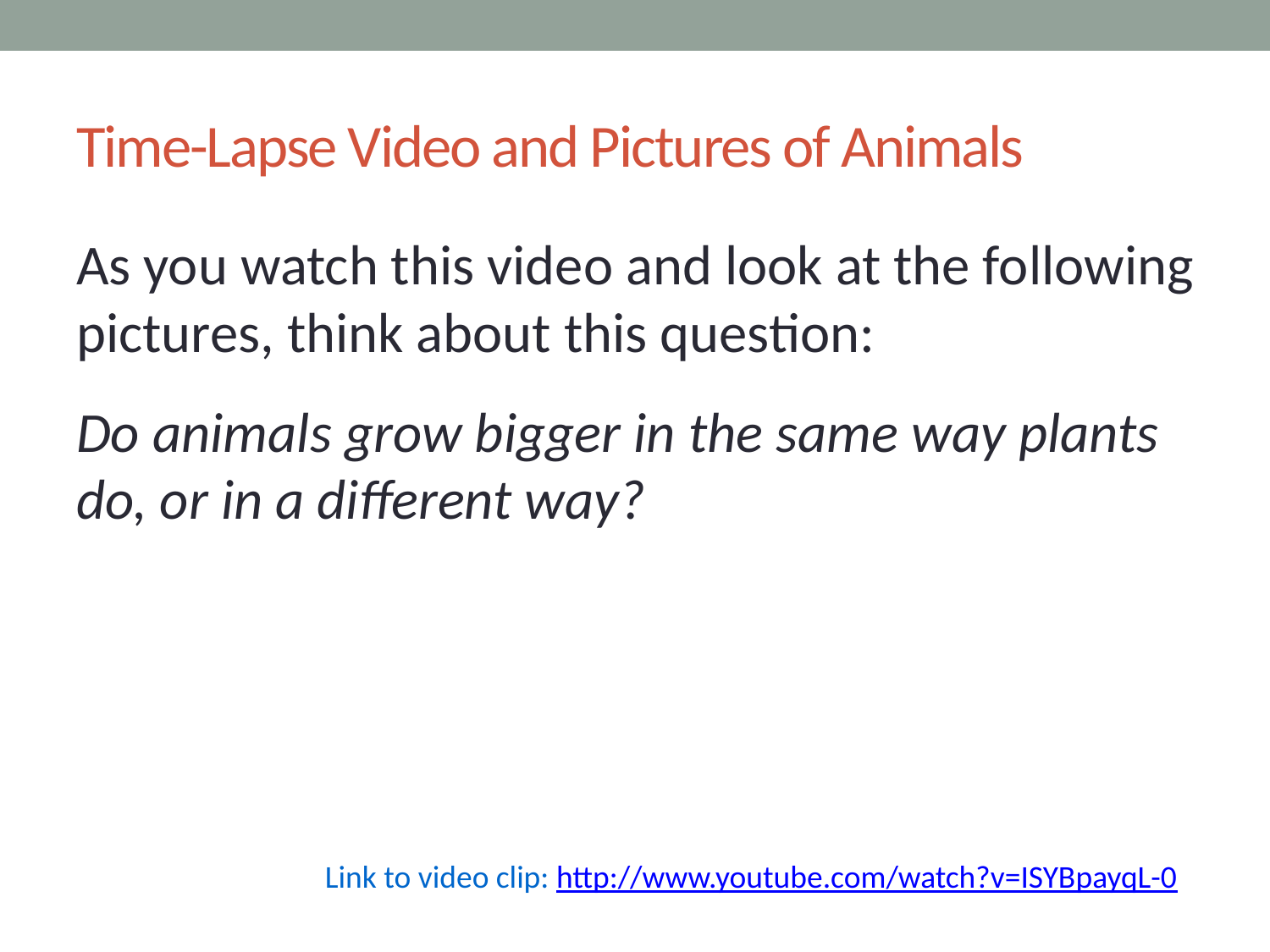

# Time-Lapse Video and Pictures of Animals
As you watch this video and look at the following pictures, think about this question:
Do animals grow bigger in the same way plants do, or in a different way?

Link to video clip: http://www.youtube.com/watch?v=ISYBpayqL-0